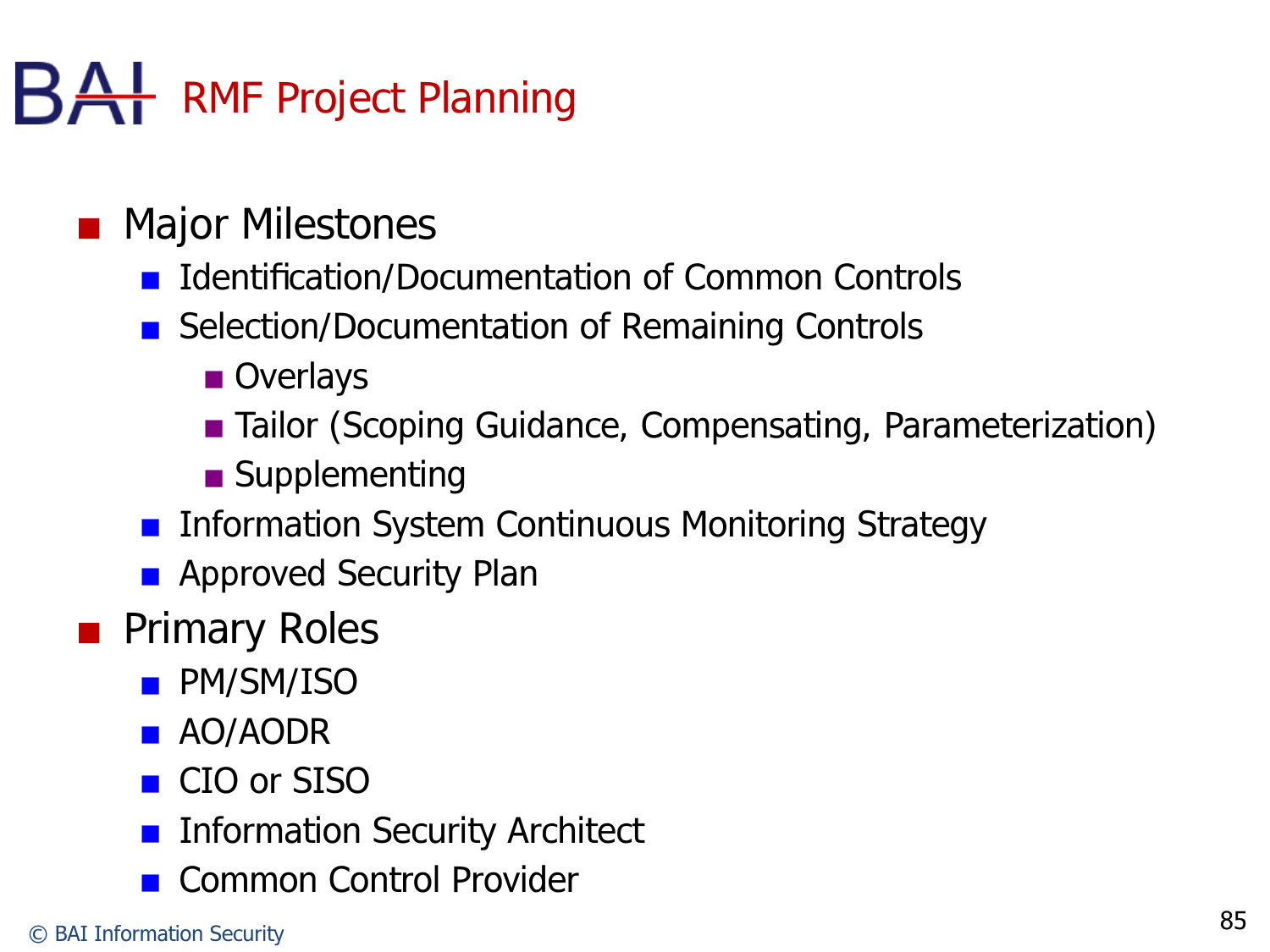

# RMF Project Planning
Major Milestones
Identification/Documentation of Common Controls
Selection/Documentation of Remaining Controls
Overlays
Tailor (Scoping Guidance, Compensating, Parameterization)
Supplementing
Information System Continuous Monitoring Strategy
Approved Security Plan
Primary Roles
PM/SM/ISO
AO/AODR
CIO or SISO
Information Security Architect
Common Control Provider